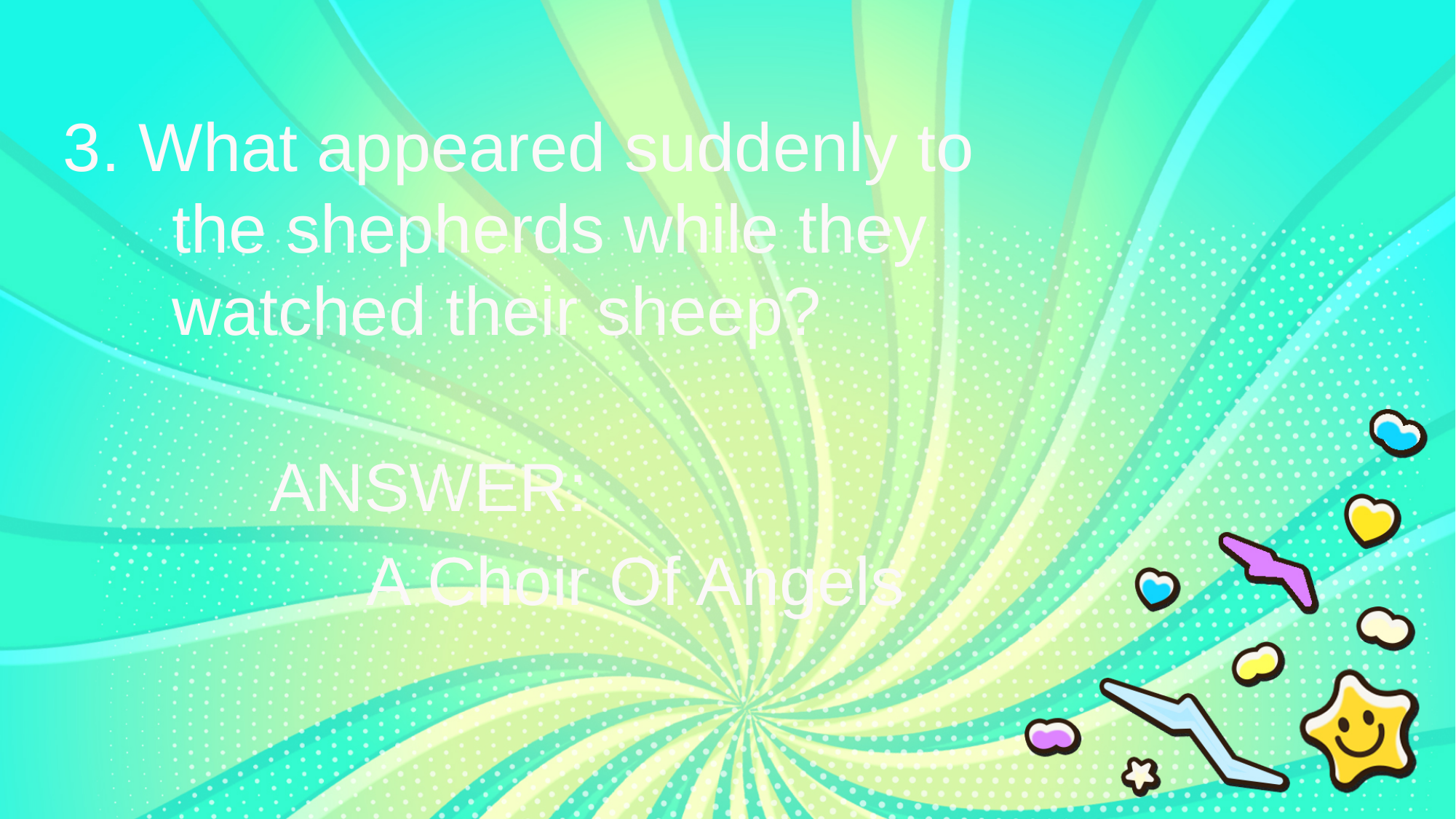

3. What appeared suddenly to
	the shepherds while they
	watched their sheep?
ANSWER:
A Choir Of Angels